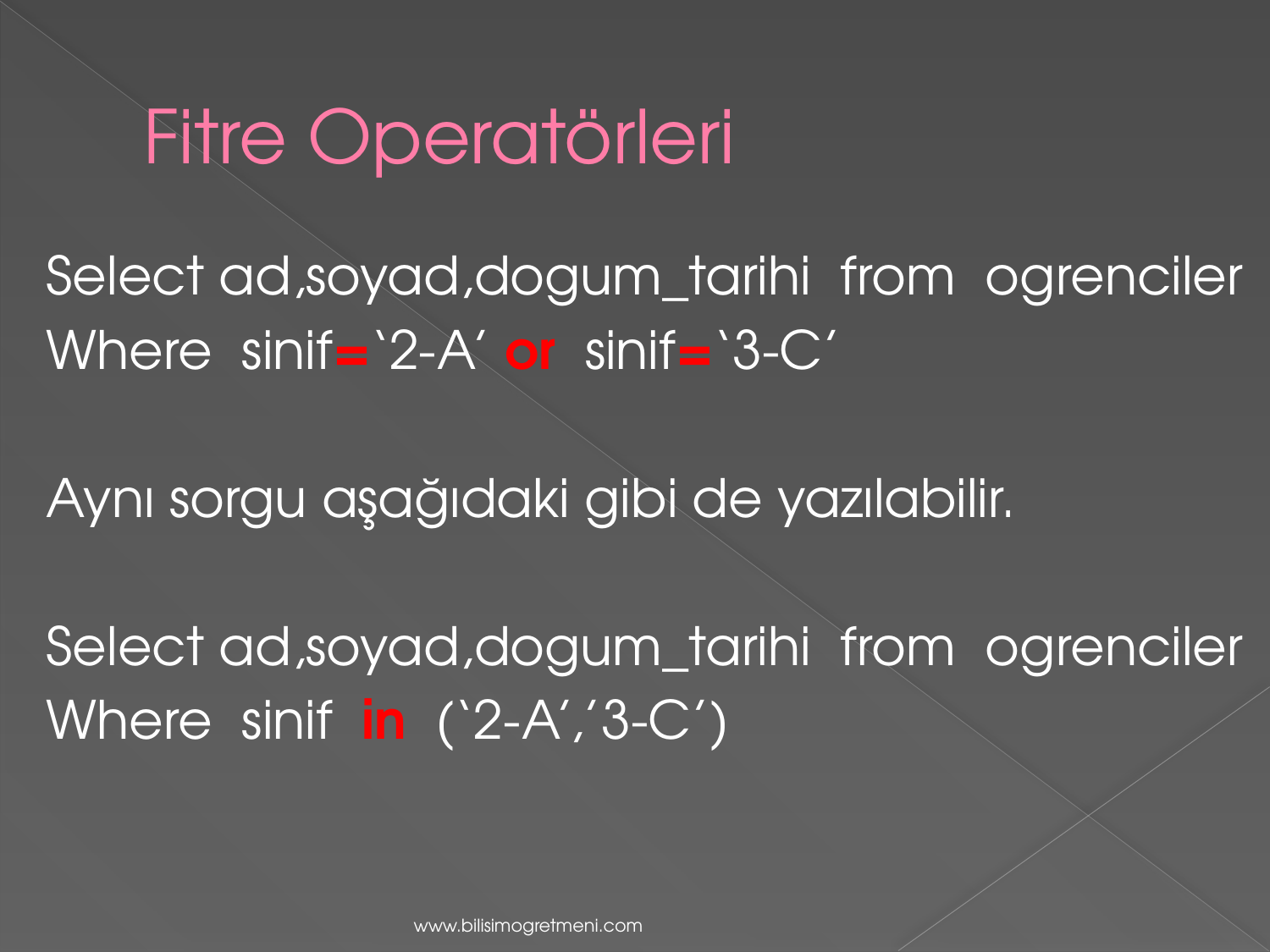

# Fitre Operatörleri
Select ad,soyad,dogum_tarihi  from  ogrenciler
Where  sinif=‘2-A’ or  sinif=‘3-C’

Aynı sorgu aşağıdaki gibi de yazılabilir.

Select ad,soyad,dogum_tarihi  from  ogrenciler
Where  sinif  in  (‘2-A’,’3-C’)
www.bilisimogretmeni.com